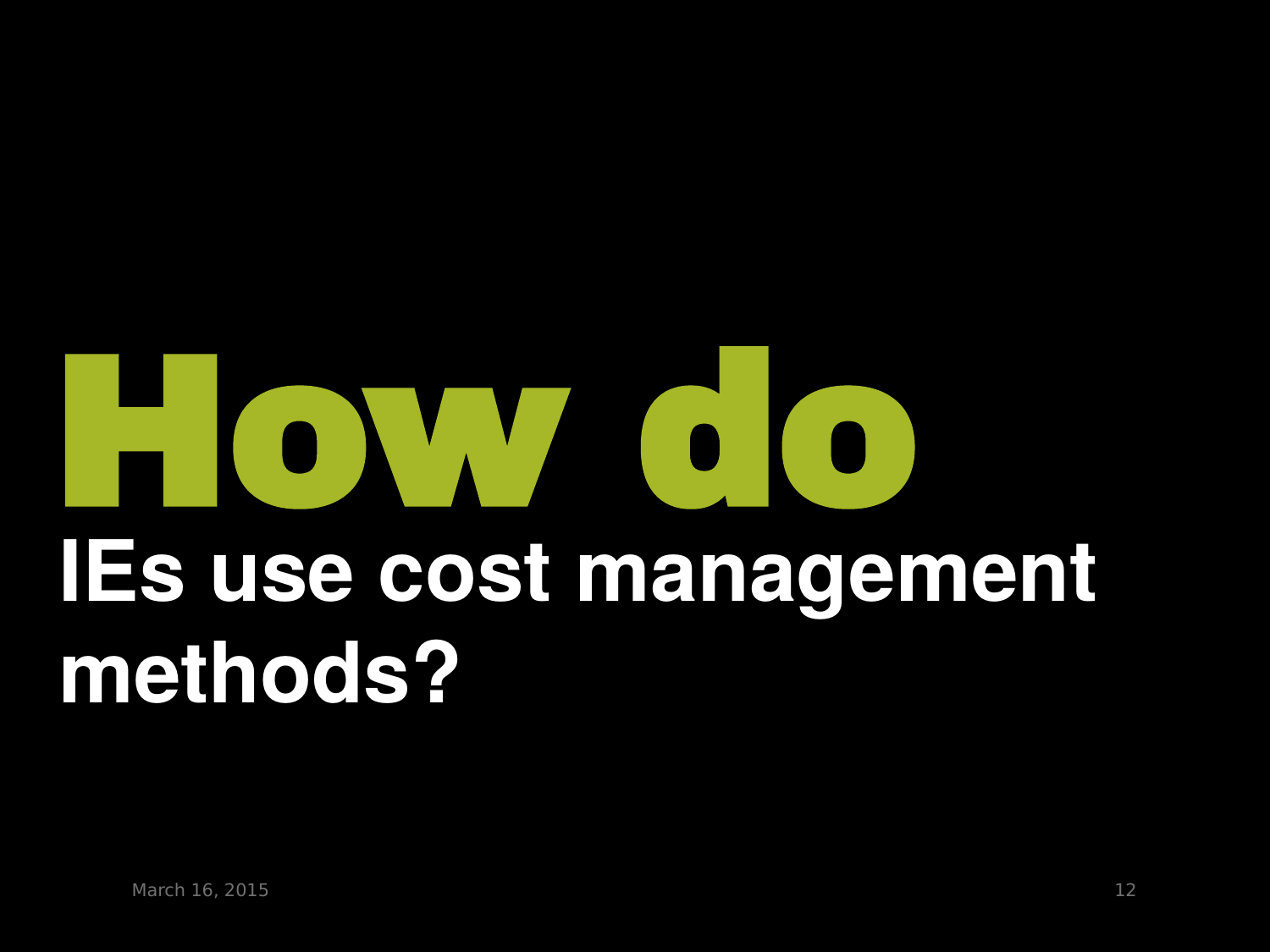

# How do
IEs use cost management methods?
March 16, 2015
12